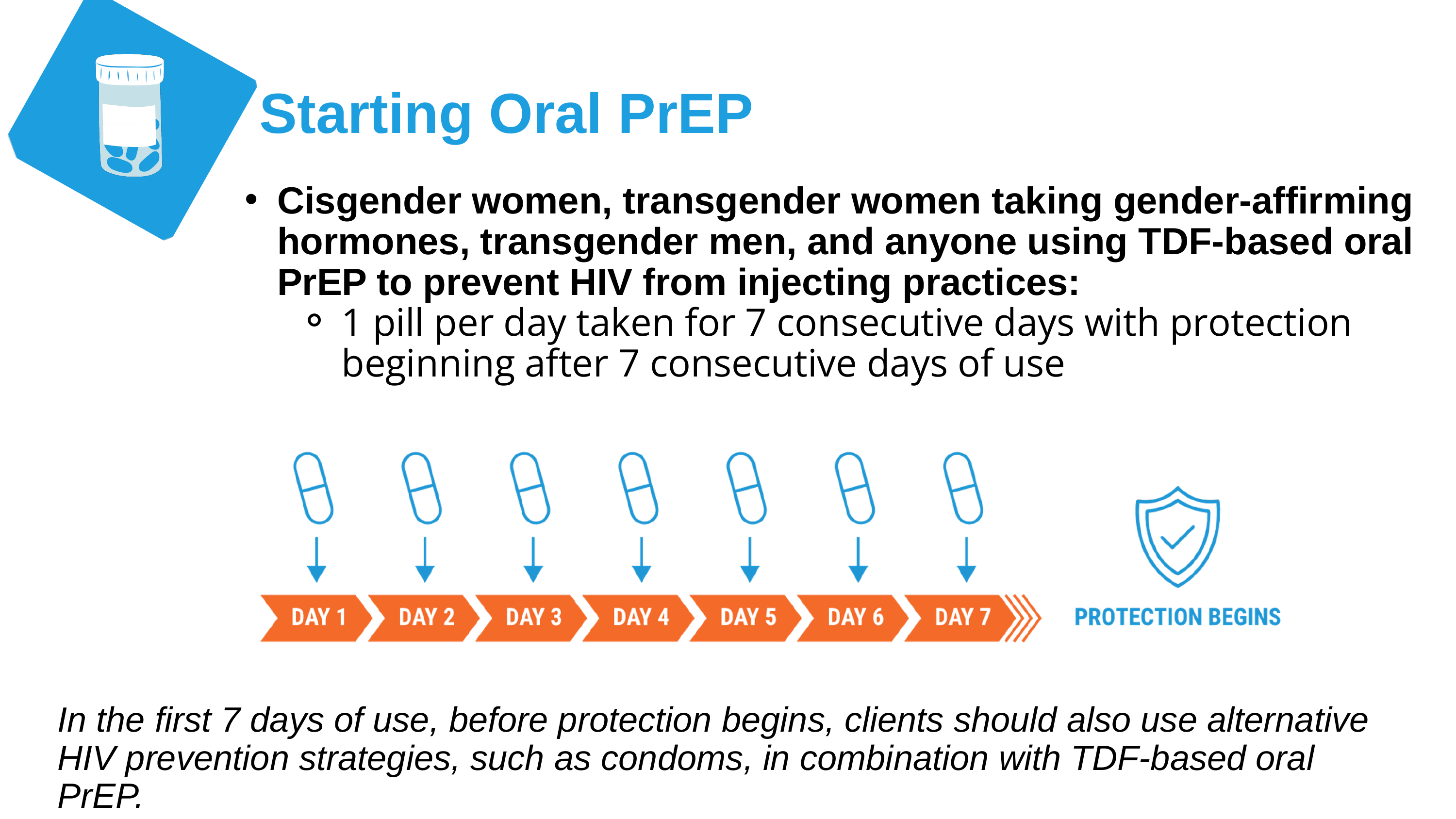

Starting Oral PrEP
Cisgender women, transgender women taking gender-affirming hormones, transgender men, and anyone using TDF-based oral PrEP to prevent HIV from injecting practices:
1 pill per day taken for 7 consecutive days with protection beginning after 7 consecutive days of use

In the first 7 days of use, before protection begins, clients should also use alternative HIV prevention strategies, such as condoms, in combination with TDF-based oral PrEP.